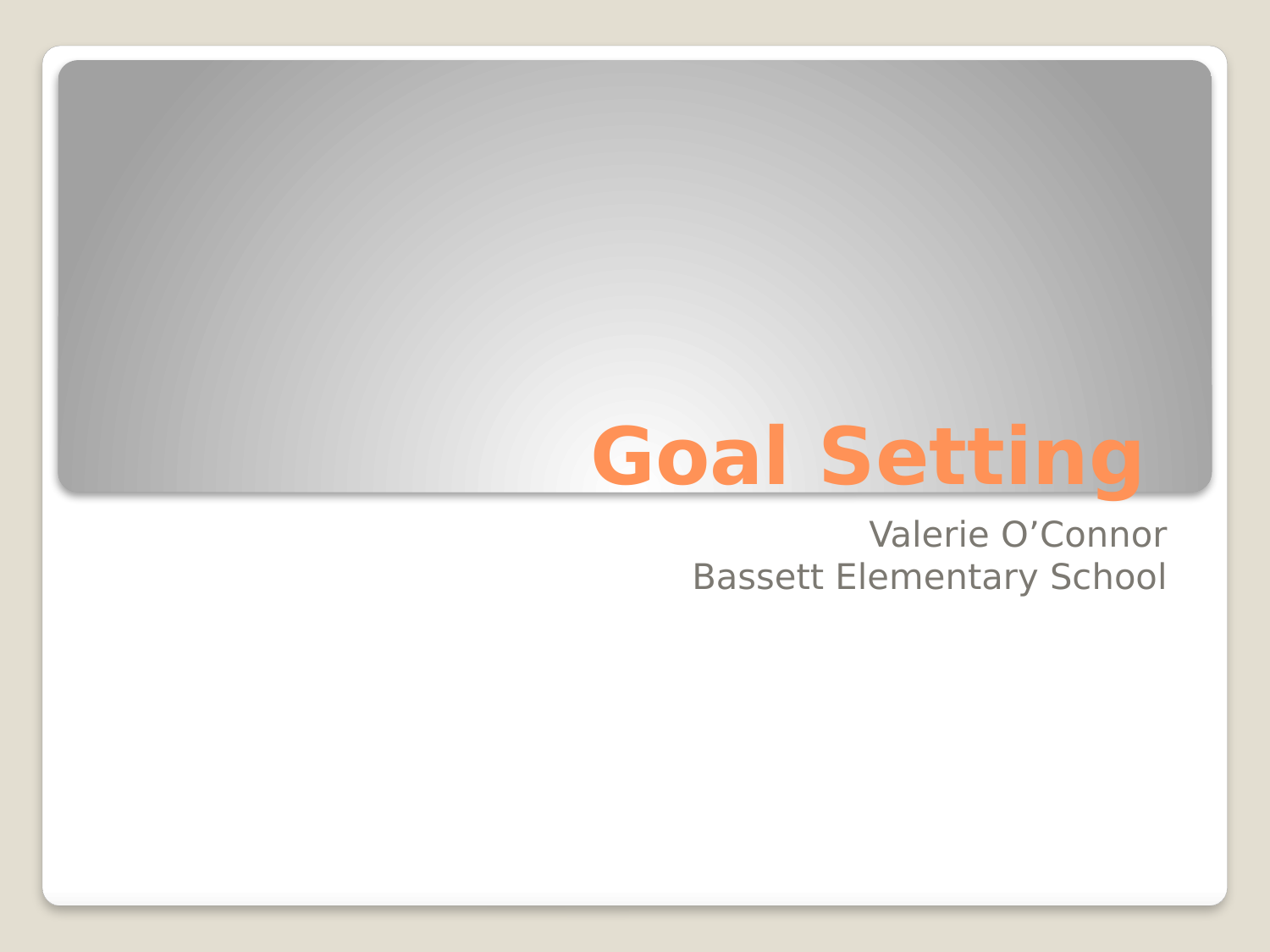

# Goal Setting
Valerie O’Connor
Bassett Elementary School